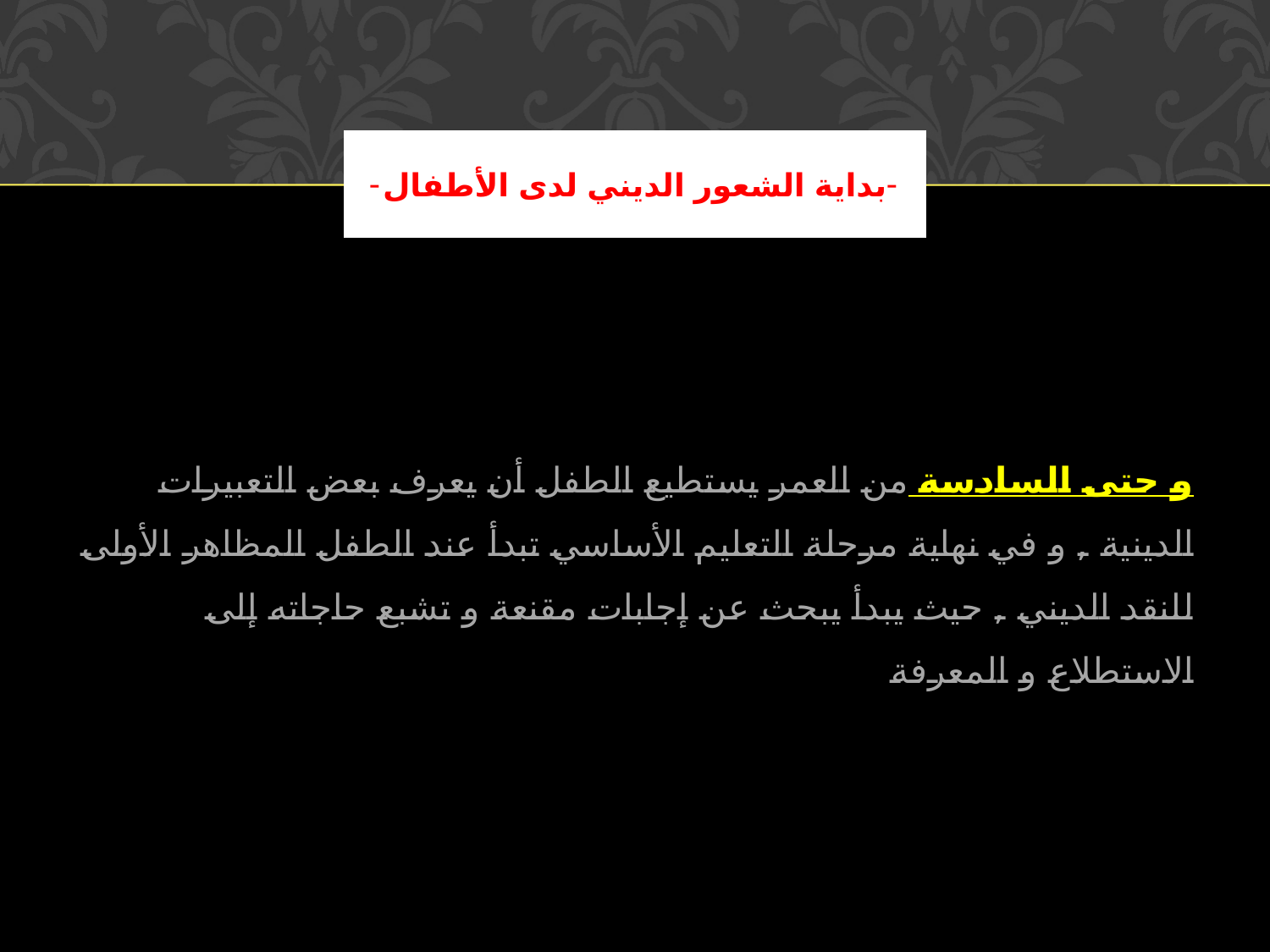

# -بداية الشعور الديني لدى الأطفال-
و حتى السادسة من العمر يستطيع الطفل أن يعرف بعض التعبيرات الدينية , و في نهاية مرحلة التعليم الأساسي تبدأ عند الطفل المظاهر الأولى للنقد الديني , حيث يبدأ يبحث عن إجابات مقنعة و تشبع حاجاته إلى الاستطلاع و المعرفة